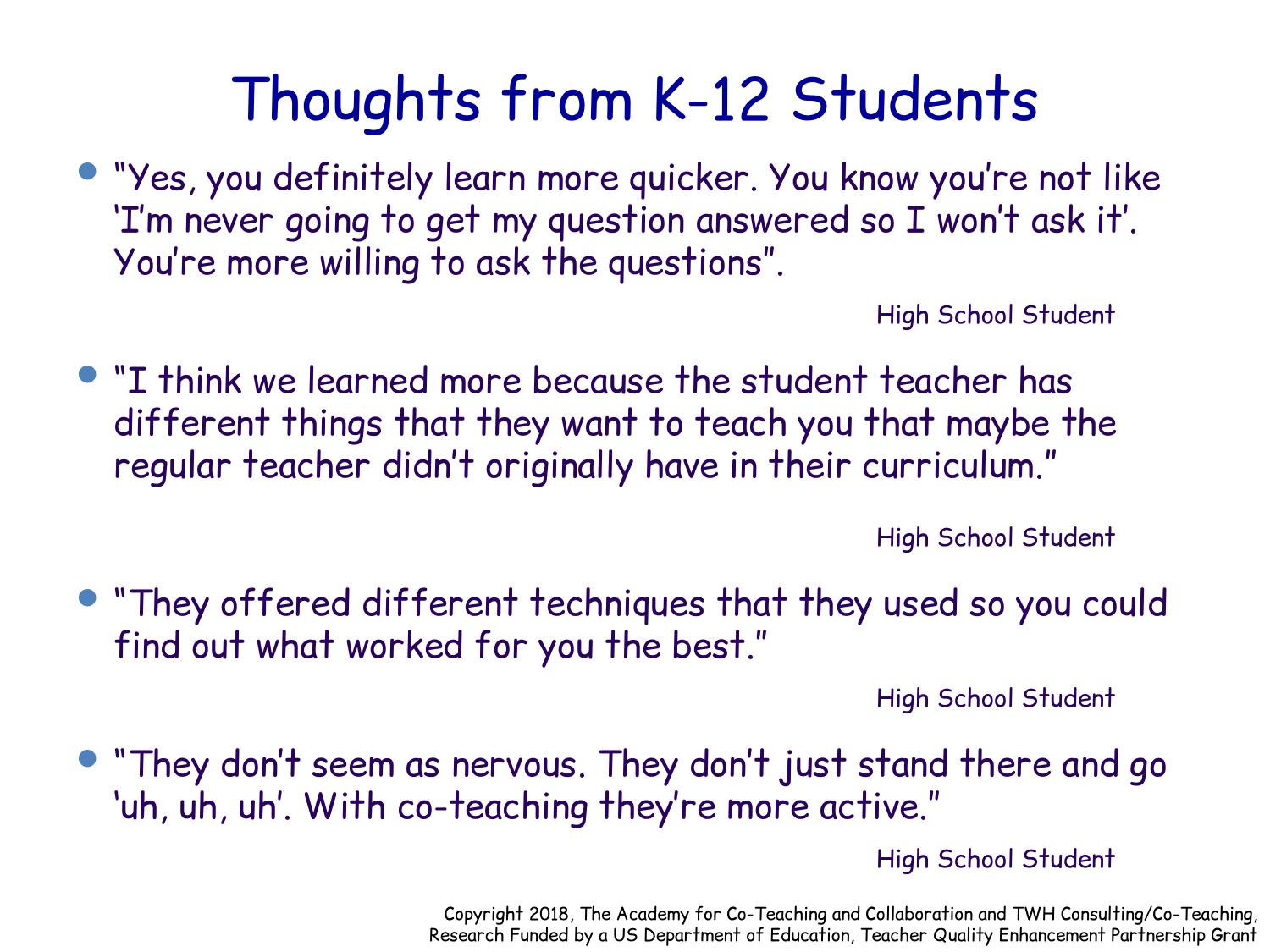

# Thoughts from K-12 Students
“Yes, you definitely learn more quicker. You know you’re not like ‘I’m never going to get my question answered so I won’t ask it’. You’re more willing to ask the questions”.
							High School Student

“I think we learned more because the student teacher has different things that they want to teach you that maybe the regular teacher didn’t originally have in their curriculum.”

							High School Student

“They offered different techniques that they used so you could find out what worked for you the best.”
							High School Student

“They don’t seem as nervous. They don’t just stand there and go ‘uh, uh, uh’. With co-teaching they’re more active.”
							High School Student

Copyright 2018, The Academy for Co-Teaching and Collaboration and TWH Consulting/Co-Teaching,
Research Funded by a US Department of Education, Teacher Quality Enhancement Partnership Grant